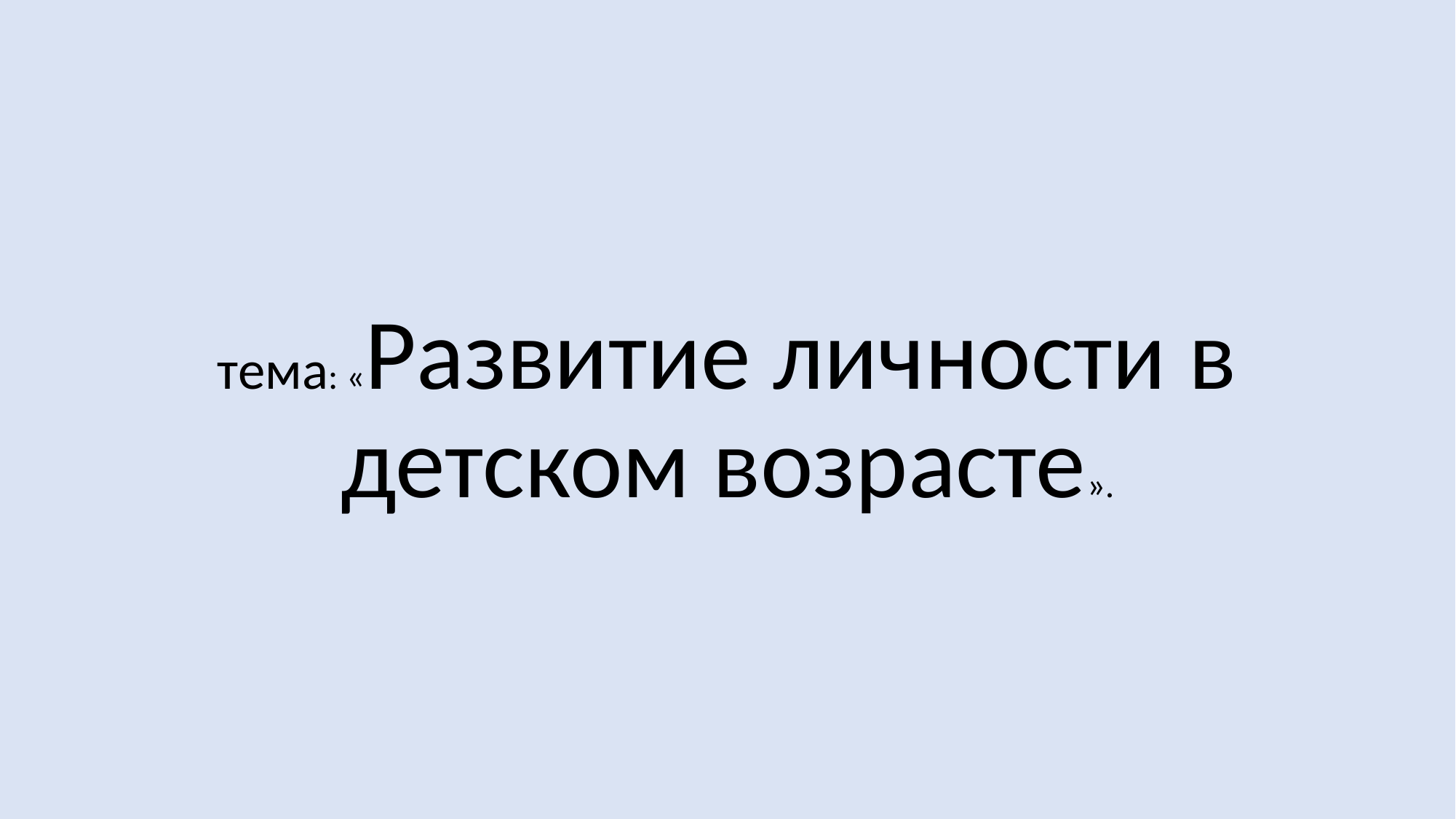

# тема: «Развитие личности в детском возрасте».